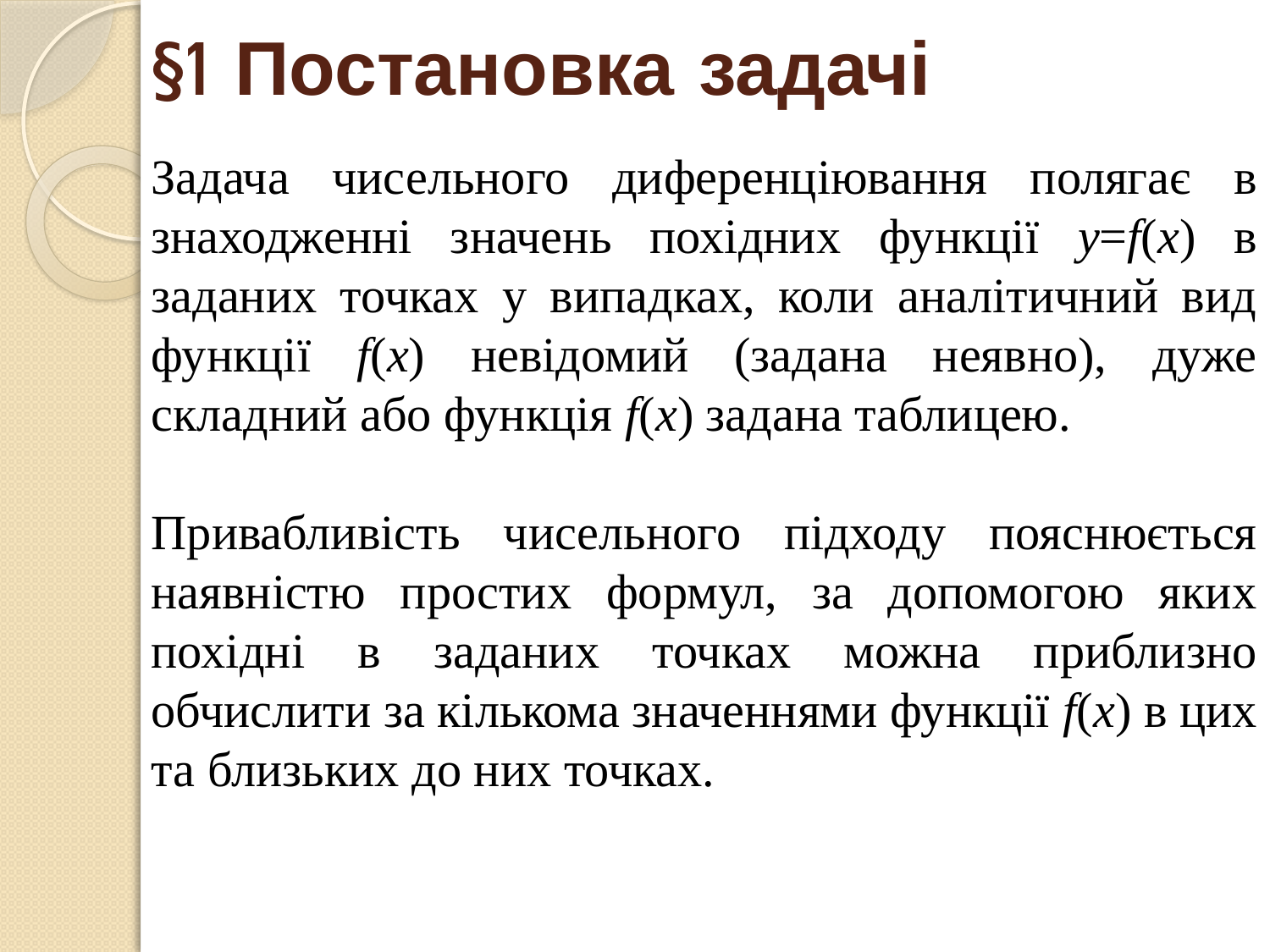

# §1 Постановка задачі
Задача чисельного диференціювання полягає в знаходженні значень похідних функції y=f(x) в заданих точках у випадках, коли аналітичний вид функції f(x) невідомий (задана неявно), дуже складний або функція f(x) задана таблицею.

Привабливість чисельного підходу пояснюється наявністю простих формул, за допомогою яких похідні в заданих точках можна приблизно обчислити за кількома значеннями функції f(x) в цих та близьких до них точках.